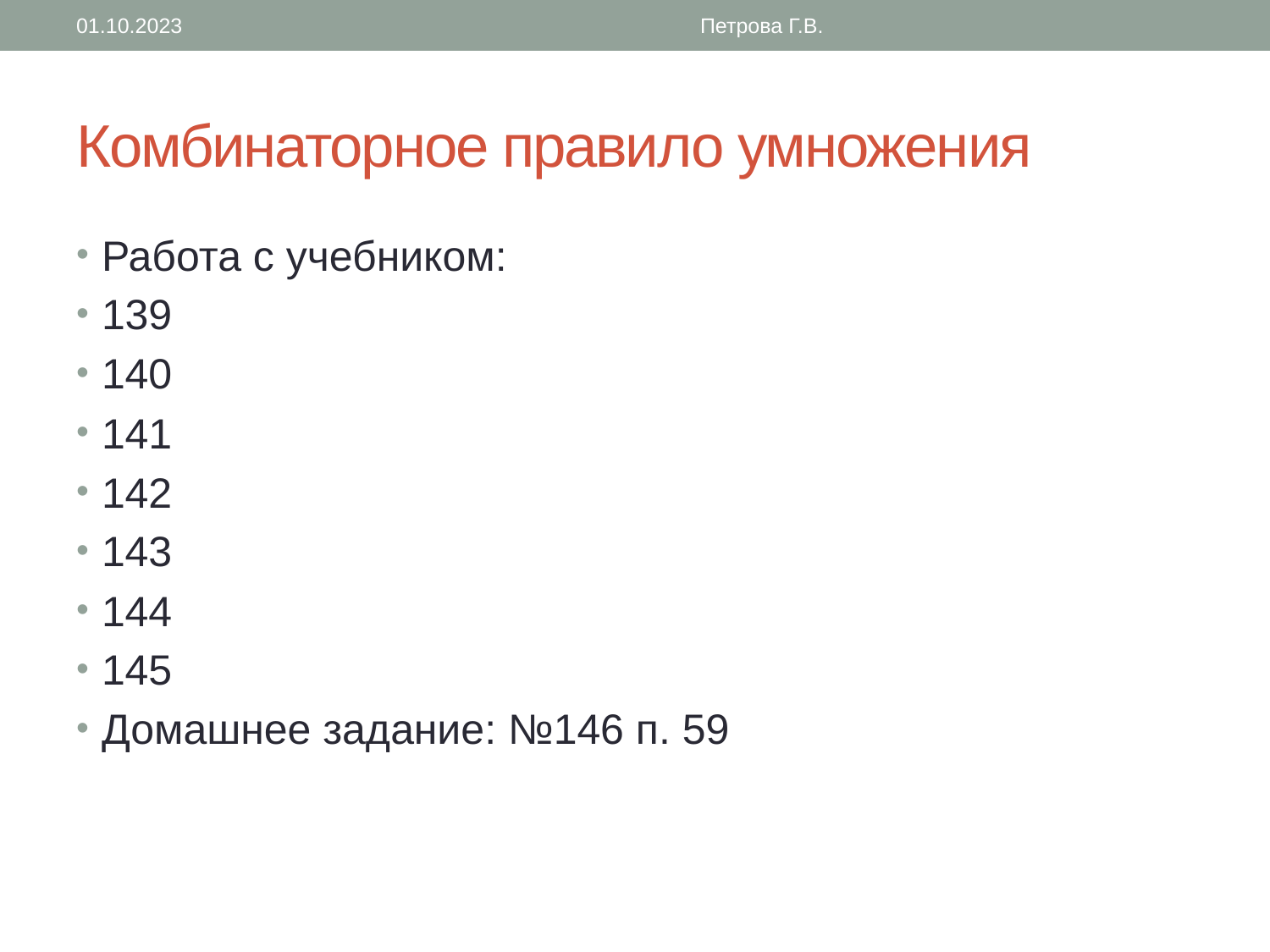

01.10.2023
Петрова Г.В.
# Комбинаторное правило умножения
Работа с учебником:
139
140
141
142
143
144
145
Домашнее задание: №146 п. 59